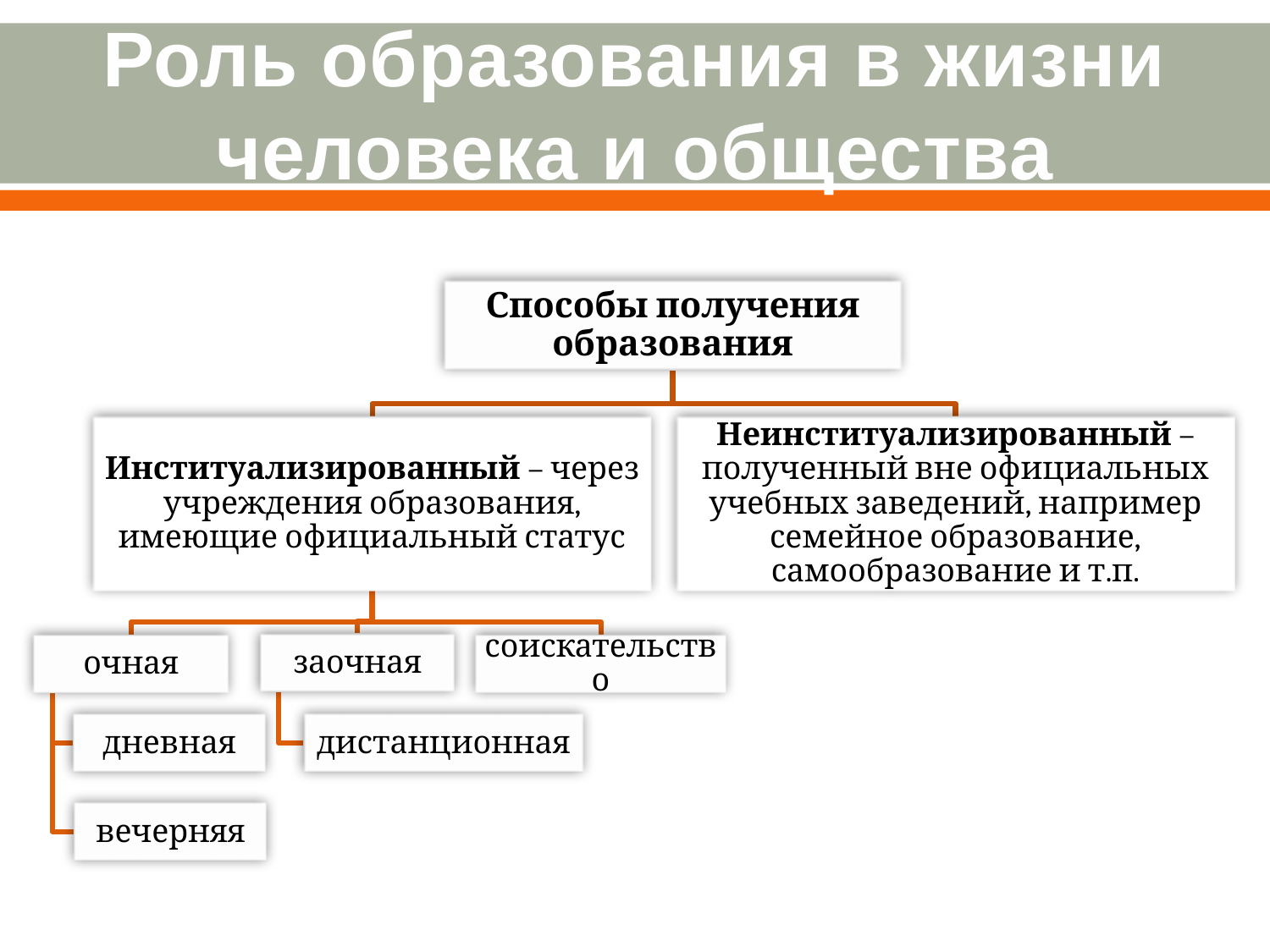

# Роль образования в жизни человека и общества
Способы получения образования
Институализированный – через учреждения образования, имеющие официальный статус
очная
дневная
вечерняя
заочная
дистанционная
соискательство
Неинституализированный – полученный вне официальных учебных заведений, например семейное образование, самообразование и т.п.